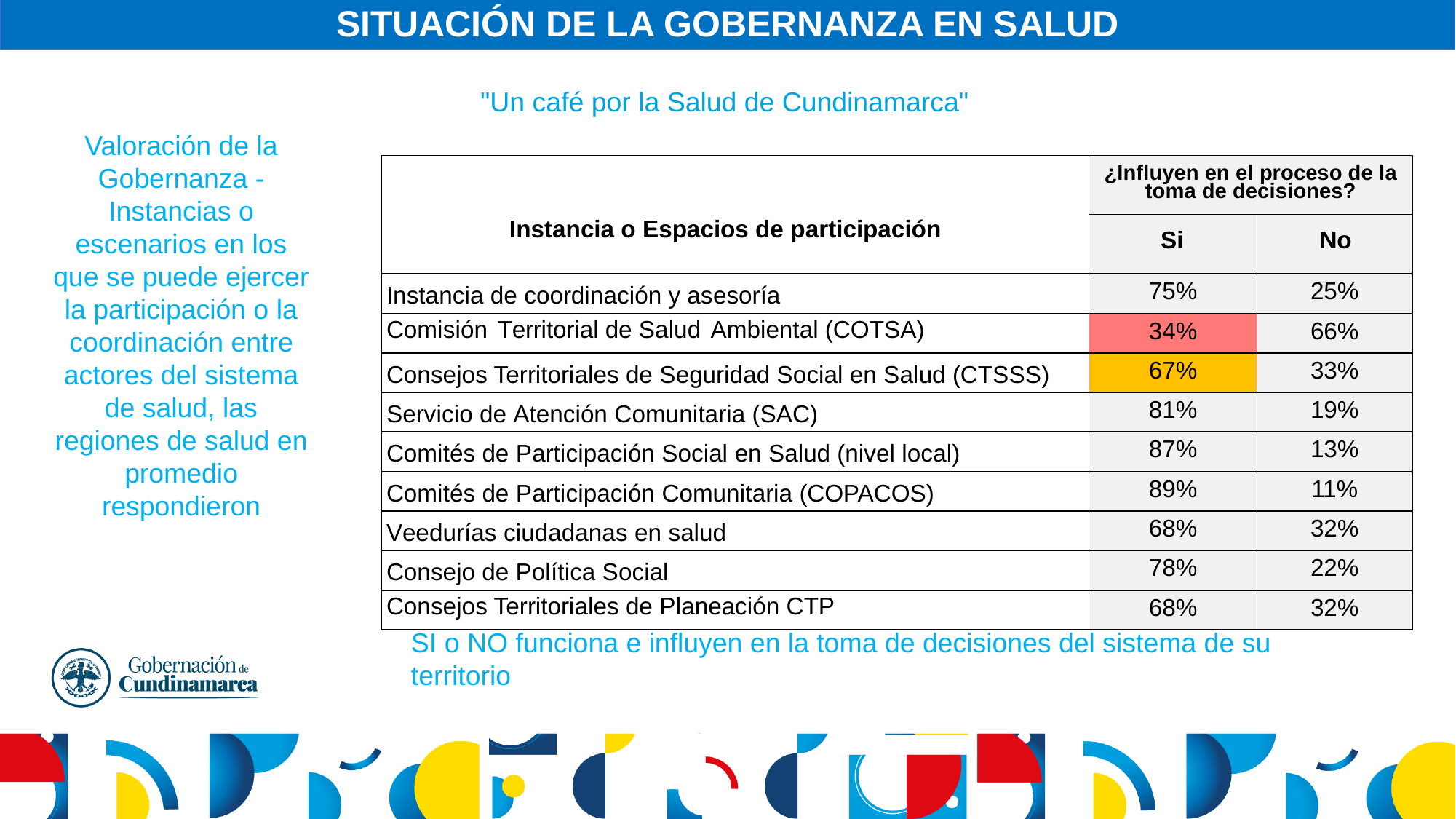

SITUACIÓN DE LA GOBERNANZA EN SALUD
"Un café por la Salud de Cundinamarca"
Valoración de la Gobernanza - Instancias o escenarios en los que se puede ejercer la participación o la coordinación entre actores del sistema de salud, las regiones de salud en promedio respondieron

| Instancia o Espacios de participación | ¿Influyen en el proceso de la toma de decisiones? |  |
| --- | --- | --- |
|  | Si | No |
| Instancia de coordinación y asesoría | 75% | 25% |
| Comisión Territorial de Salud Ambiental (COTSA) | 34% | 66% |
| Consejos Territoriales de Seguridad Social en Salud (CTSSS) | 67% | 33% |
| Servicio de Atención Comunitaria (SAC) | 81% | 19% |
| Comités de Participación Social en Salud (nivel local) | 87% | 13% |
| Comités de Participación Comunitaria (COPACOS) | 89% | 11% |
| Veedurías ciudadanas en salud | 68% | 32% |
| Consejo de Política Social | 78% | 22% |
| Consejos Territoriales de Planeación CTP | 68% | 32% |
SI o NO funciona e influyen en la toma de decisiones del sistema de su territorio